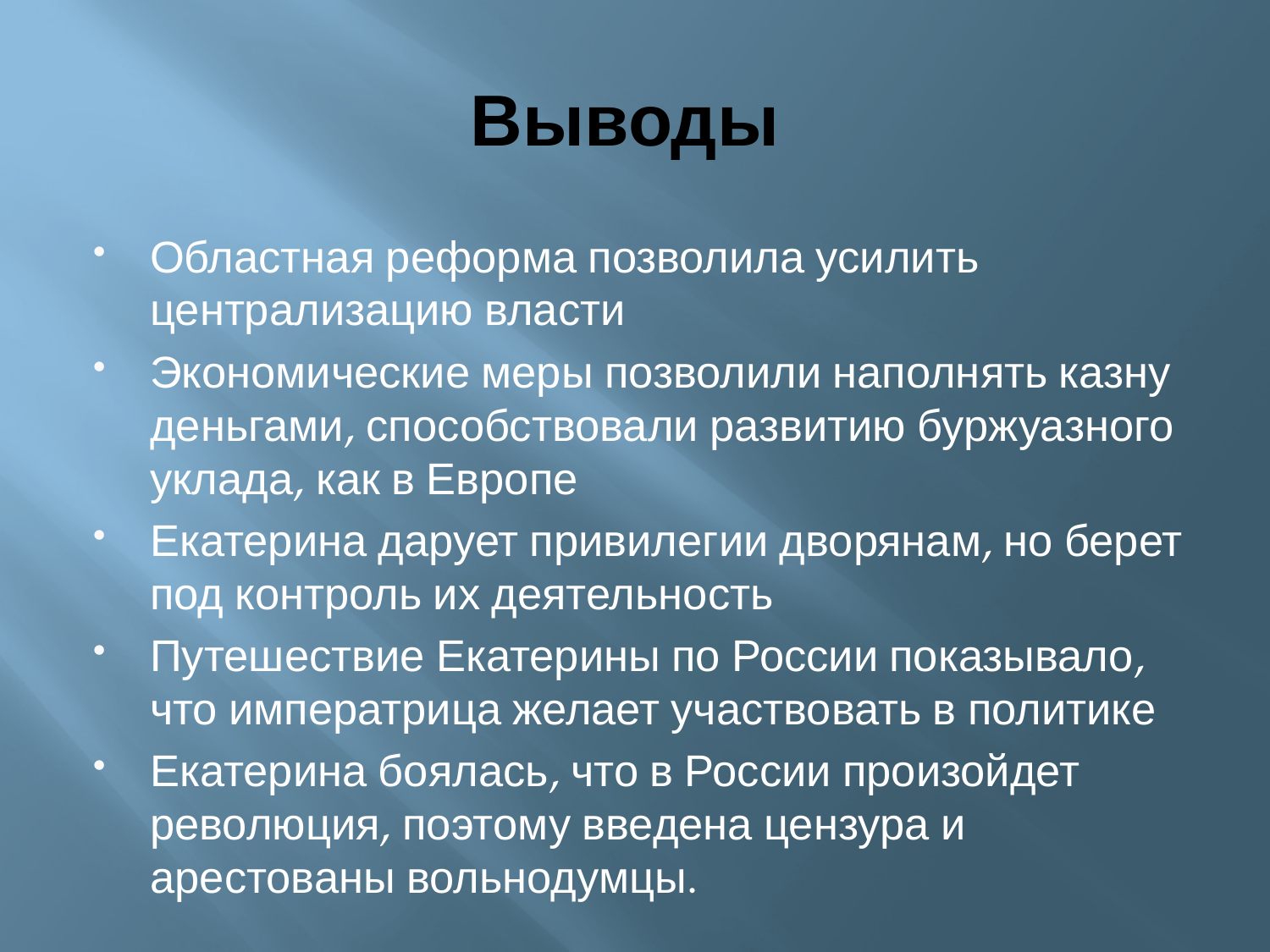

# Выводы
Областная реформа позволила усилить централизацию власти
Экономические меры позволили наполнять казну деньгами, способствовали развитию буржуазного уклада, как в Европе
Екатерина дарует привилегии дворянам, но берет под контроль их деятельность
Путешествие Екатерины по России показывало, что императрица желает участвовать в политике
Екатерина боялась, что в России произойдет революция, поэтому введена цензура и арестованы вольнодумцы.